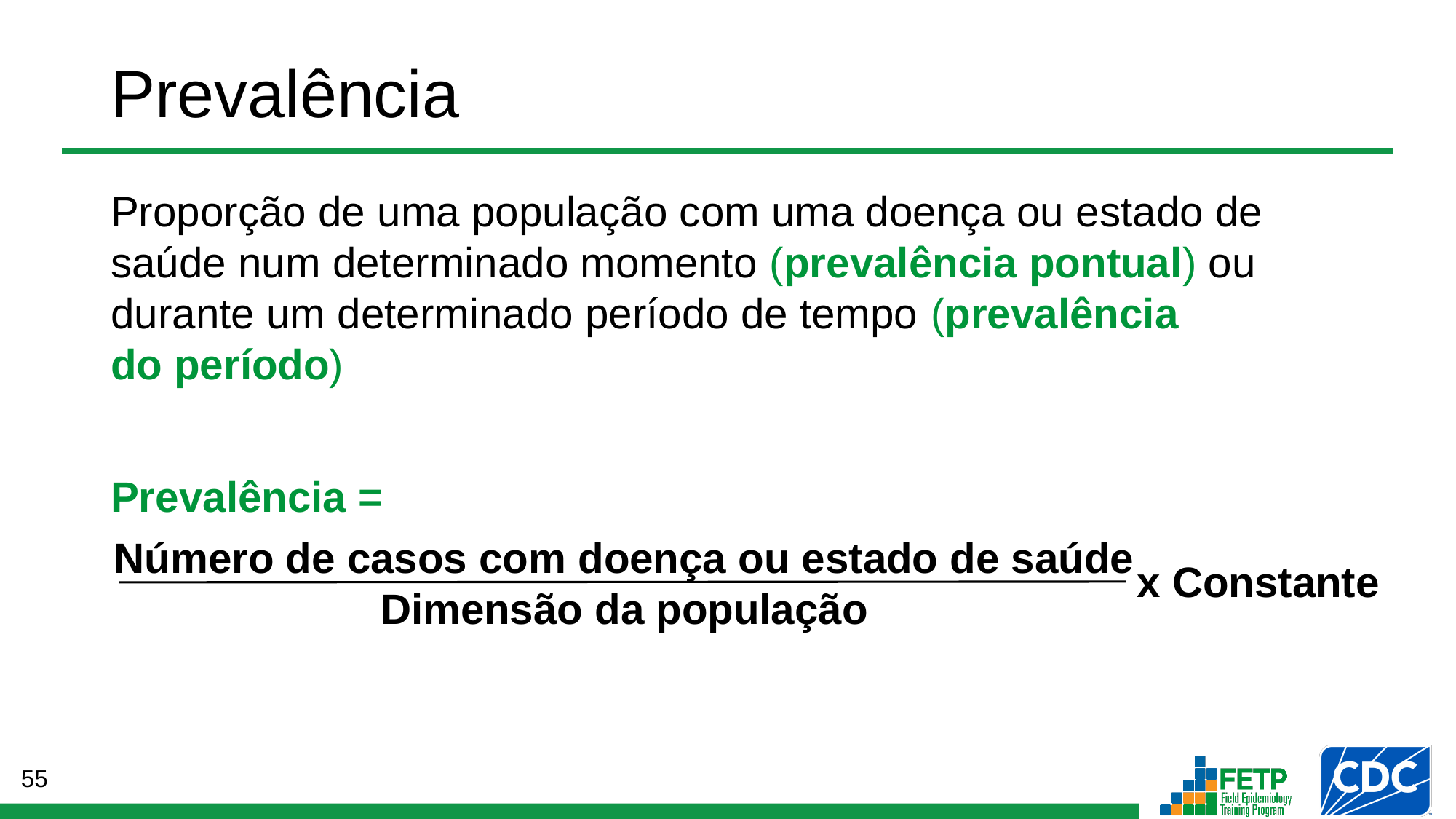

# Prevalência
Proporção de uma população com uma doença ou estado de saúde num determinado momento (prevalência pontual) ou durante um determinado período de tempo (prevalência
do período)

Prevalência =
Número de casos com doença ou estado de saúde
Dimensão da população
x Constante